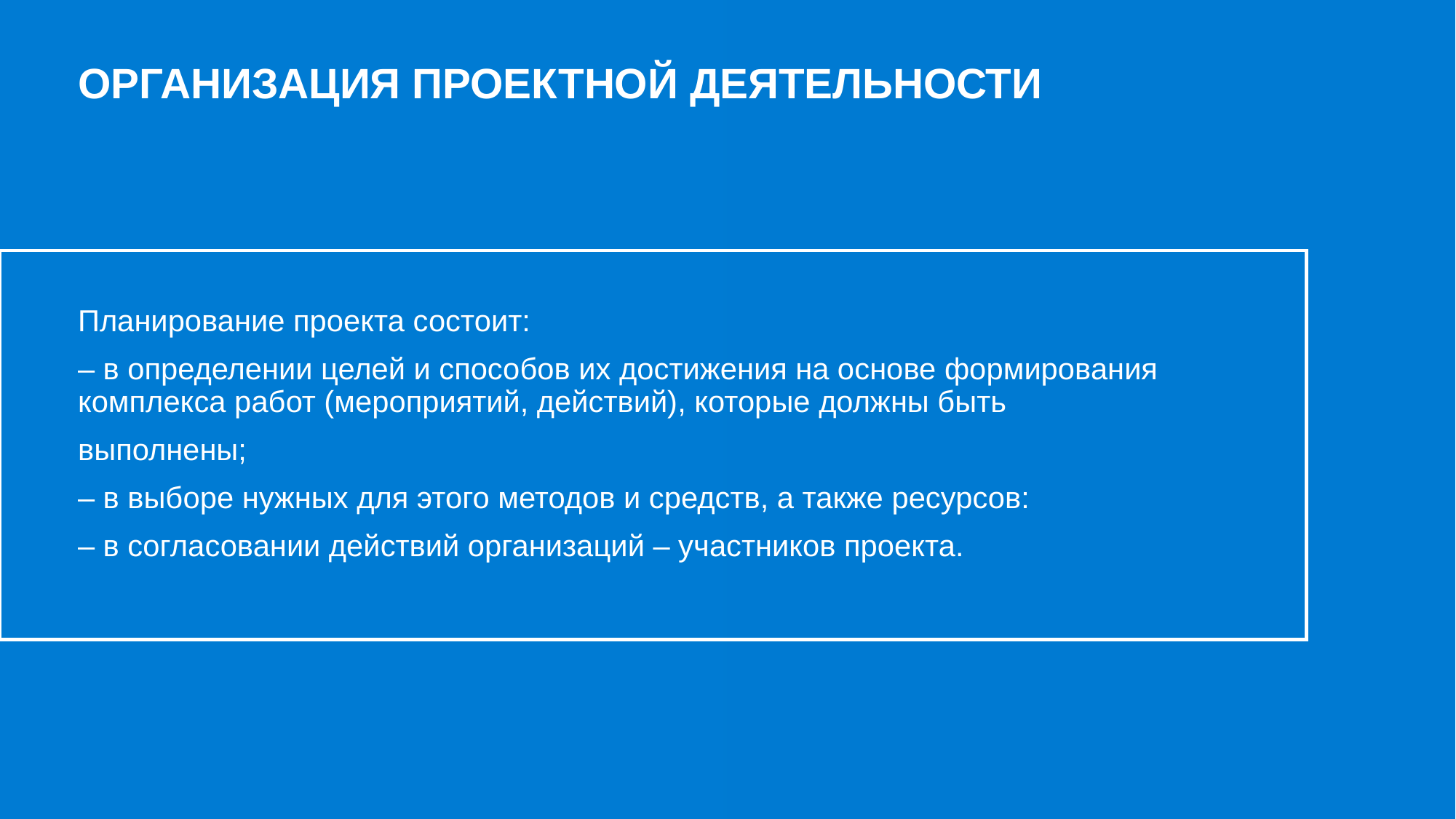

ОРГАНИЗАЦИЯ ПРОЕКТНОЙ ДЕЯТЕЛЬНОСТИ

Планирование проекта состоит:
– в определении целей и способов их достижения на основе формирования комплекса работ (мероприятий, действий), которые должны быть
выполнены;
– в выборе нужных для этого методов и средств, а также ресурсов:
– в согласовании действий организаций – участников проекта.